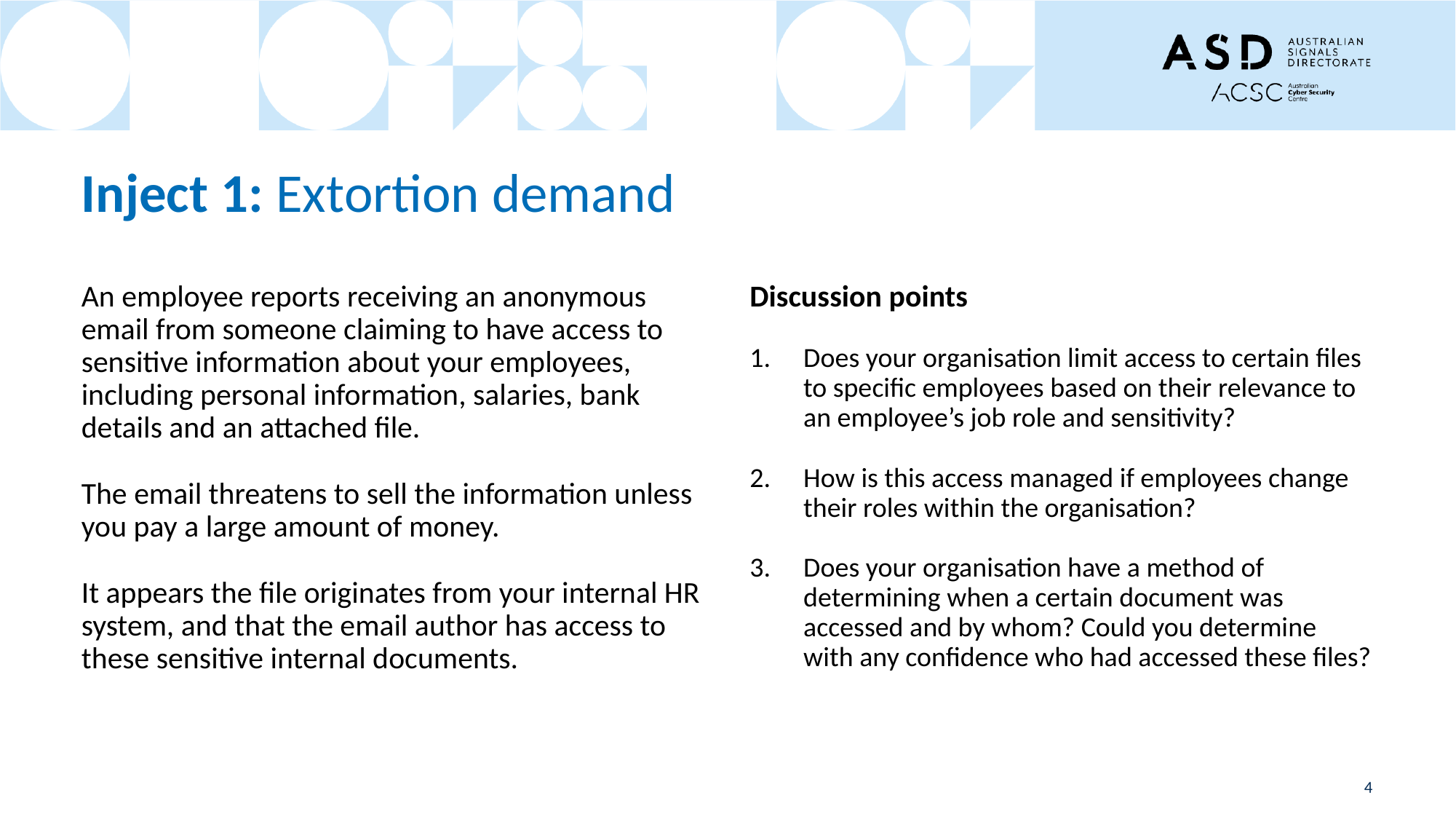

# Inject 1: Extortion demand
An employee reports receiving an anonymous email from someone claiming to have access to sensitive information about your employees, including personal information, salaries, bank details and an attached file.
The email threatens to sell the information unless you pay a large amount of money.
It appears the file originates from your internal HR system, and that the email author has access to these sensitive internal documents.
Discussion points
Does your organisation limit access to certain files to specific employees based on their relevance to an employee’s job role and sensitivity?
How is this access managed if employees change their roles within the organisation?
Does your organisation have a method of determining when a certain document was accessed and by whom? Could you determine with any confidence who had accessed these files?
4